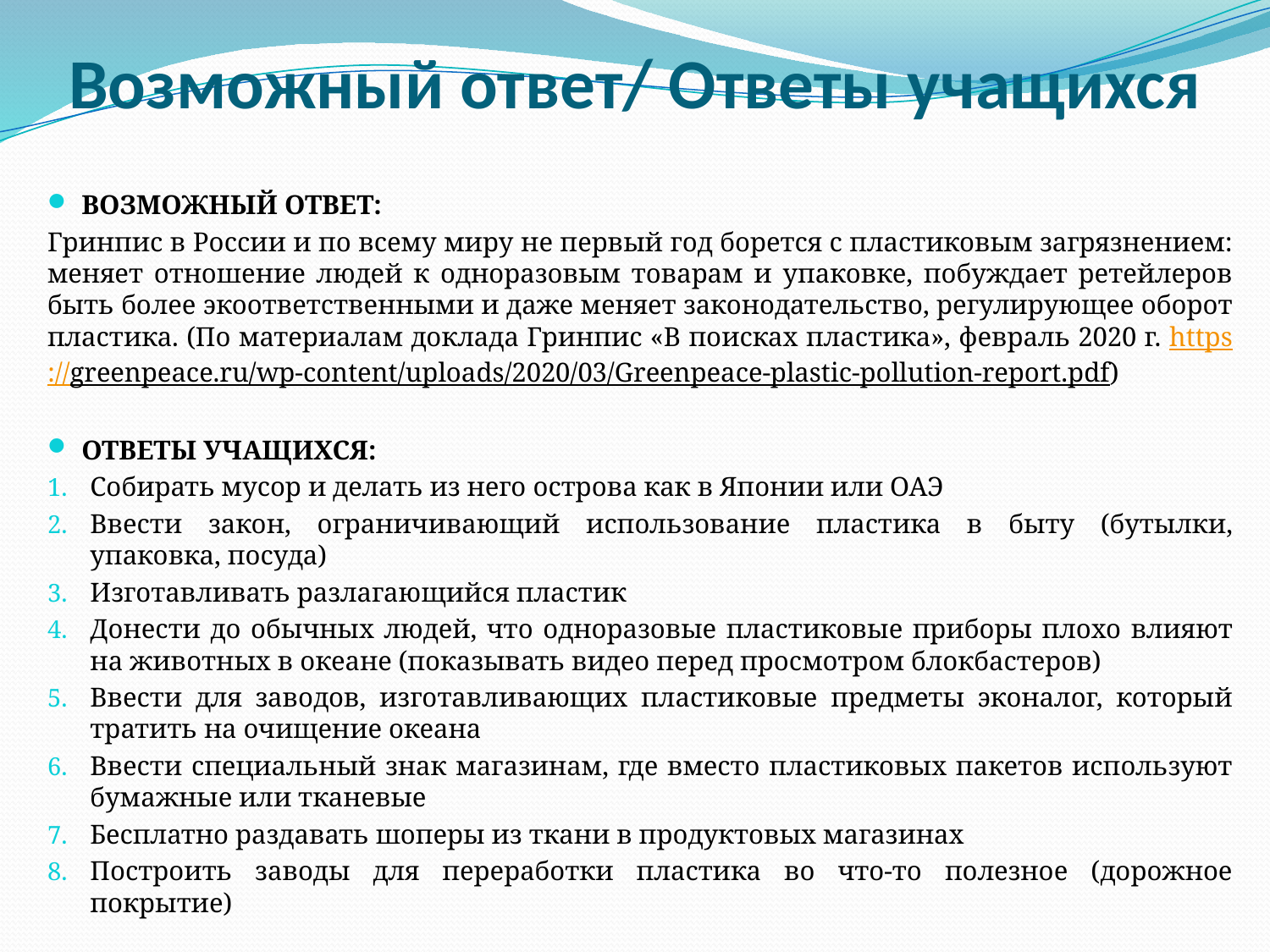

# Возможный ответ/ Ответы учащихся
ВОЗМОЖНЫЙ ОТВЕТ:
Гринпис в России и по всему миру не первый год борется с пластиковым загрязнением: меняет отношение людей к одноразовым товарам и упаковке, побуждает ретейлеров быть более экоответственными и даже меняет законодательство, регулирующее оборот пластика. (По материалам доклада Гринпис «В поисках пластика», февраль 2020 г. https://greenpeace.ru/wp-content/uploads/2020/03/Greenpeace-plastic-pollution-report.pdf)

ОТВЕТЫ УЧАЩИХСЯ:
Собирать мусор и делать из него острова как в Японии или ОАЭ
Ввести закон, ограничивающий использование пластика в быту (бутылки, упаковка, посуда)
Изготавливать разлагающийся пластик
Донести до обычных людей, что одноразовые пластиковые приборы плохо влияют на животных в океане (показывать видео перед просмотром блокбастеров)
Ввести для заводов, изготавливающих пластиковые предметы эконалог, который тратить на очищение океана
Ввести специальный знак магазинам, где вместо пластиковых пакетов используют бумажные или тканевые
Бесплатно раздавать шоперы из ткани в продуктовых магазинах
Построить заводы для переработки пластика во что-то полезное (дорожное покрытие)